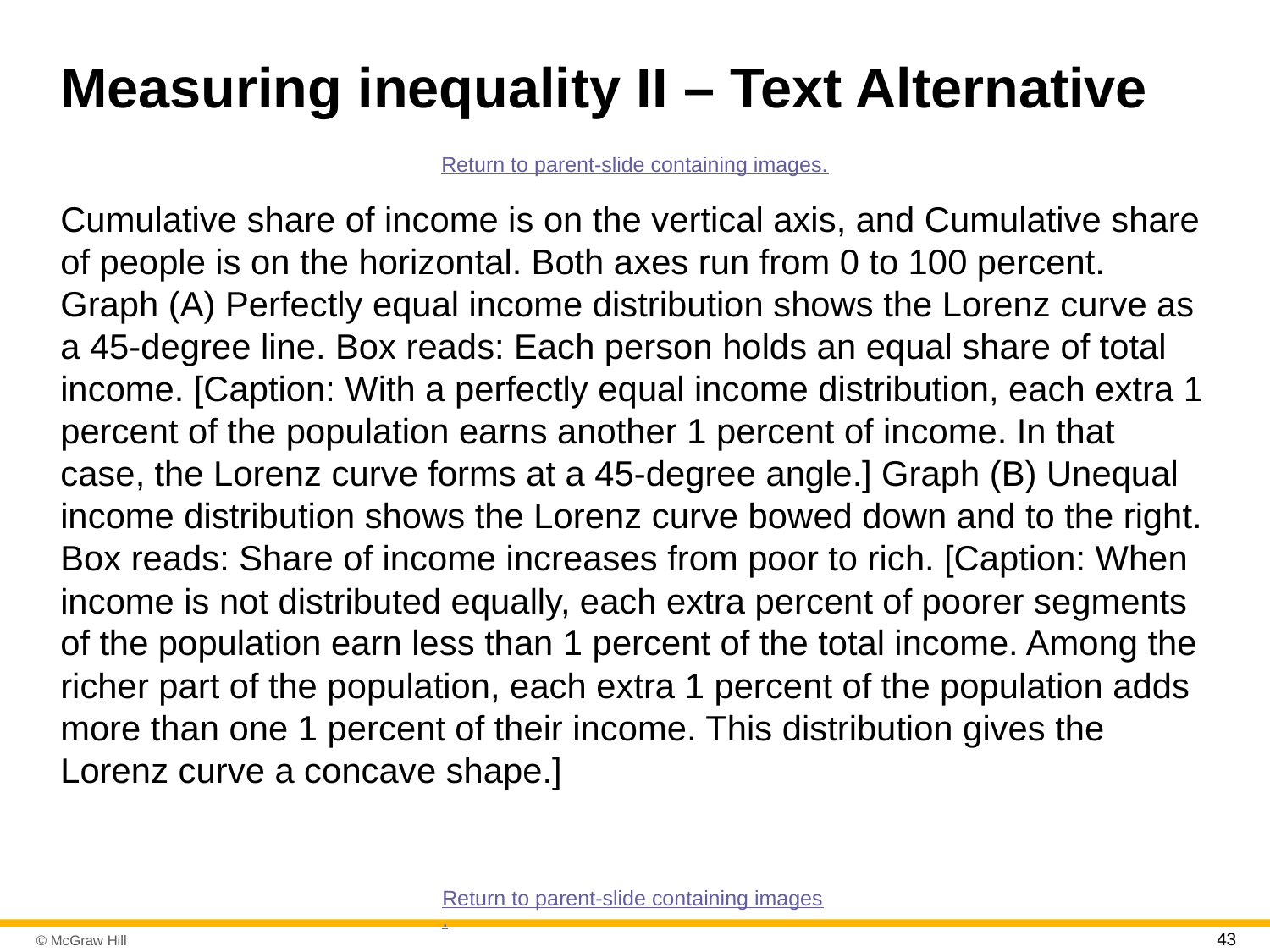

# Measuring inequality II – Text Alternative
Return to parent-slide containing images.
Cumulative share of income is on the vertical axis, and Cumulative share of people is on the horizontal. Both axes run from 0 to 100 percent. Graph (A) Perfectly equal income distribution shows the Lorenz curve as a 45-degree line. Box reads: Each person holds an equal share of total income. [Caption: With a perfectly equal income distribution, each extra 1 percent of the population earns another 1 percent of income. In that case, the Lorenz curve forms at a 45-degree angle.] Graph (B) Unequal income distribution shows the Lorenz curve bowed down and to the right. Box reads: Share of income increases from poor to rich. [Caption: When income is not distributed equally, each extra percent of poorer segments of the population earn less than 1 percent of the total income. Among the richer part of the population, each extra 1 percent of the population adds more than one 1 percent of their income. This distribution gives the Lorenz curve a concave shape.]
Return to parent-slide containing images.